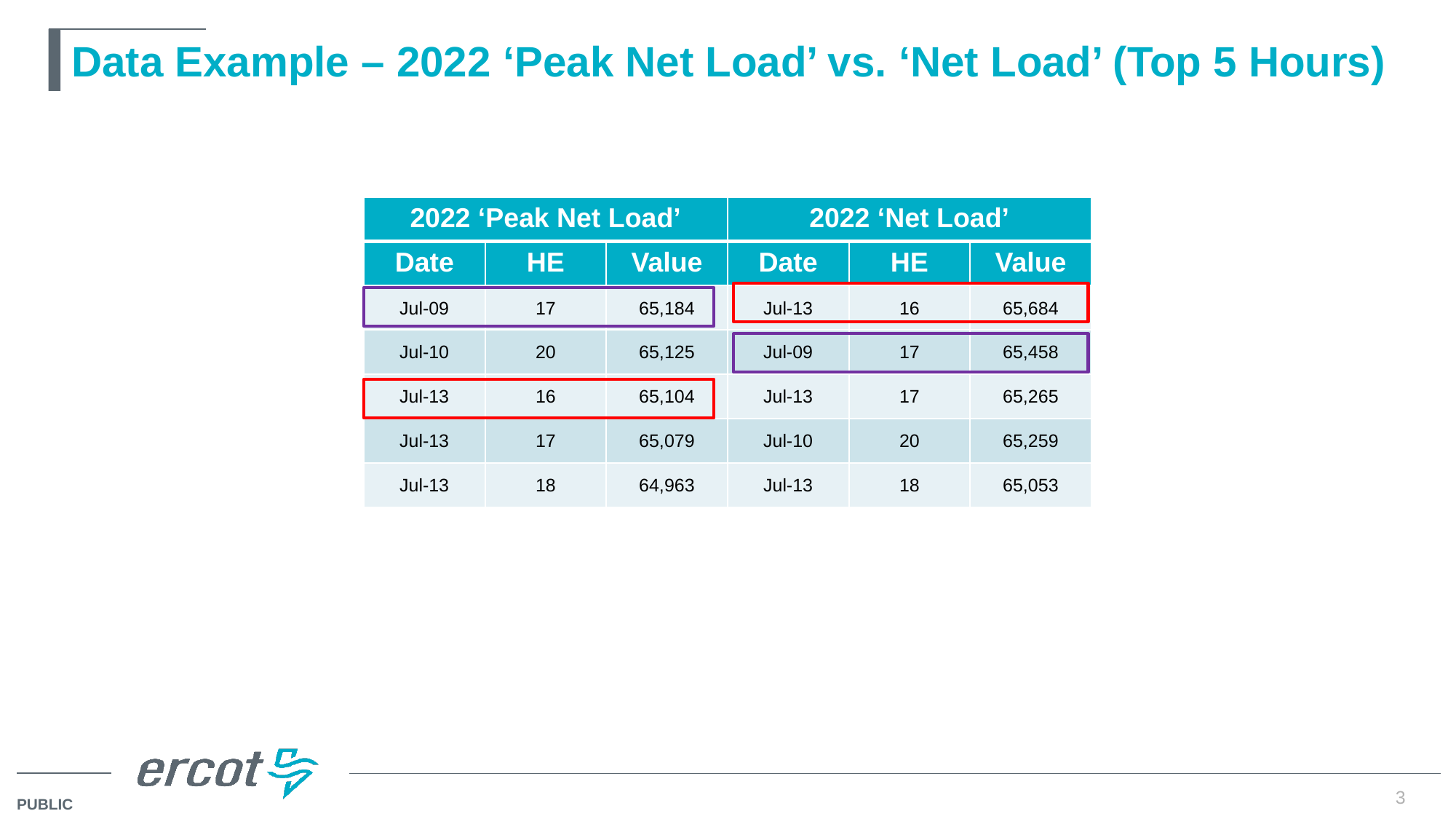

# Data Example – 2022 ‘Peak Net Load’ vs. ‘Net Load’ (Top 5 Hours)
| 2022 ‘Peak Net Load’ |  |  | 2022 ‘Net Load’ |  |  |
| --- | --- | --- | --- | --- | --- |
| Date | HE | Value | Date | HE | Value |
| Jul-09 | 17 | 65,184 | Jul-13 | 16 | 65,684 |
| Jul-10 | 20 | 65,125 | Jul-09 | 17 | 65,458 |
| Jul-13 | 16 | 65,104 | Jul-13 | 17 | 65,265 |
| Jul-13 | 17 | 65,079 | Jul-10 | 20 | 65,259 |
| Jul-13 | 18 | 64,963 | Jul-13 | 18 | 65,053 |

3